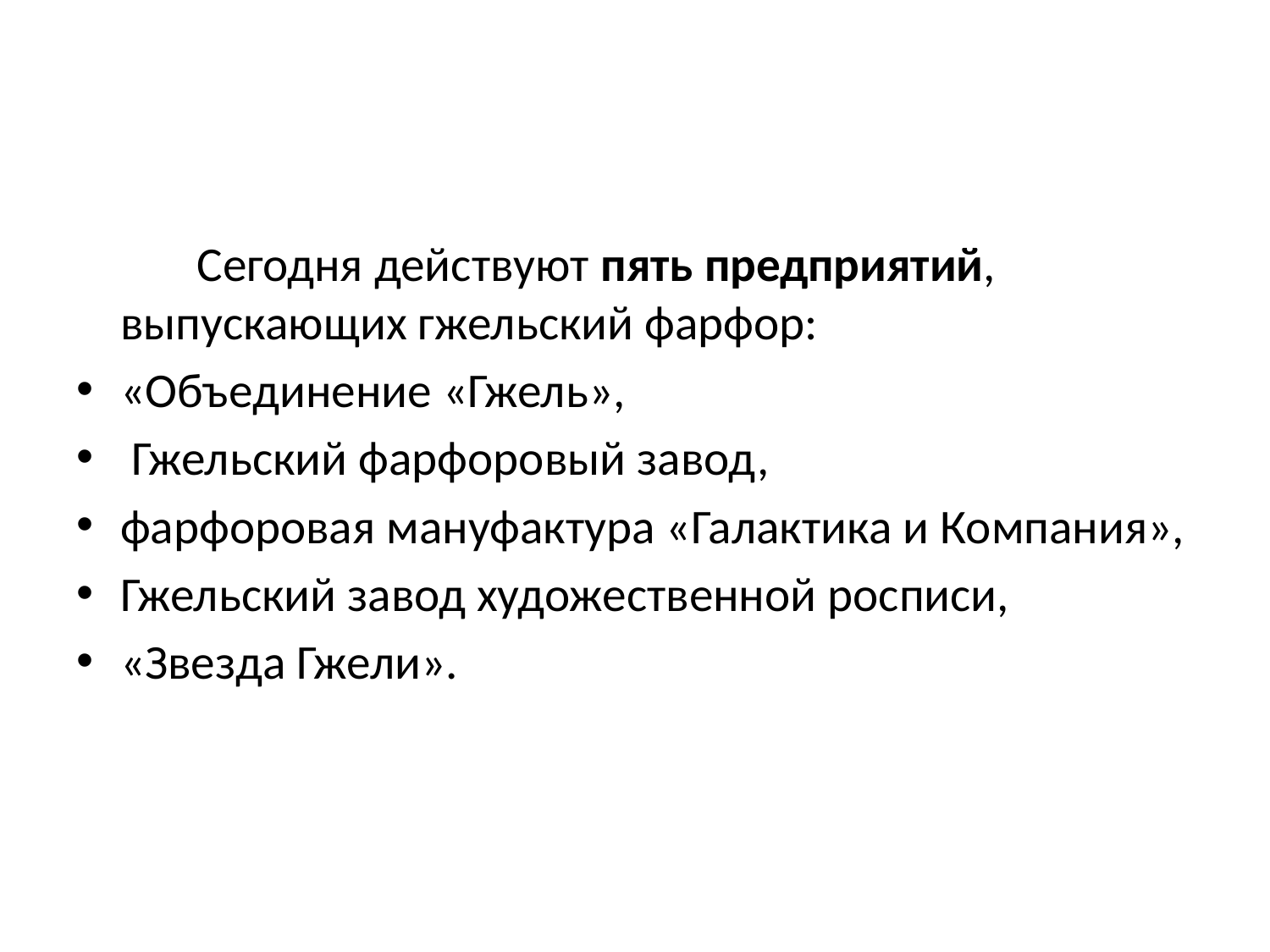

#

           Сегодня действуют пять предприятий, выпускающих гжельский фарфор:
«Объединение «Гжель»,
 Гжельский фарфоровый завод,
фарфоровая мануфактура «Галактика и Компания»,
Гжельский завод художественной росписи,
«Звезда Гжели».